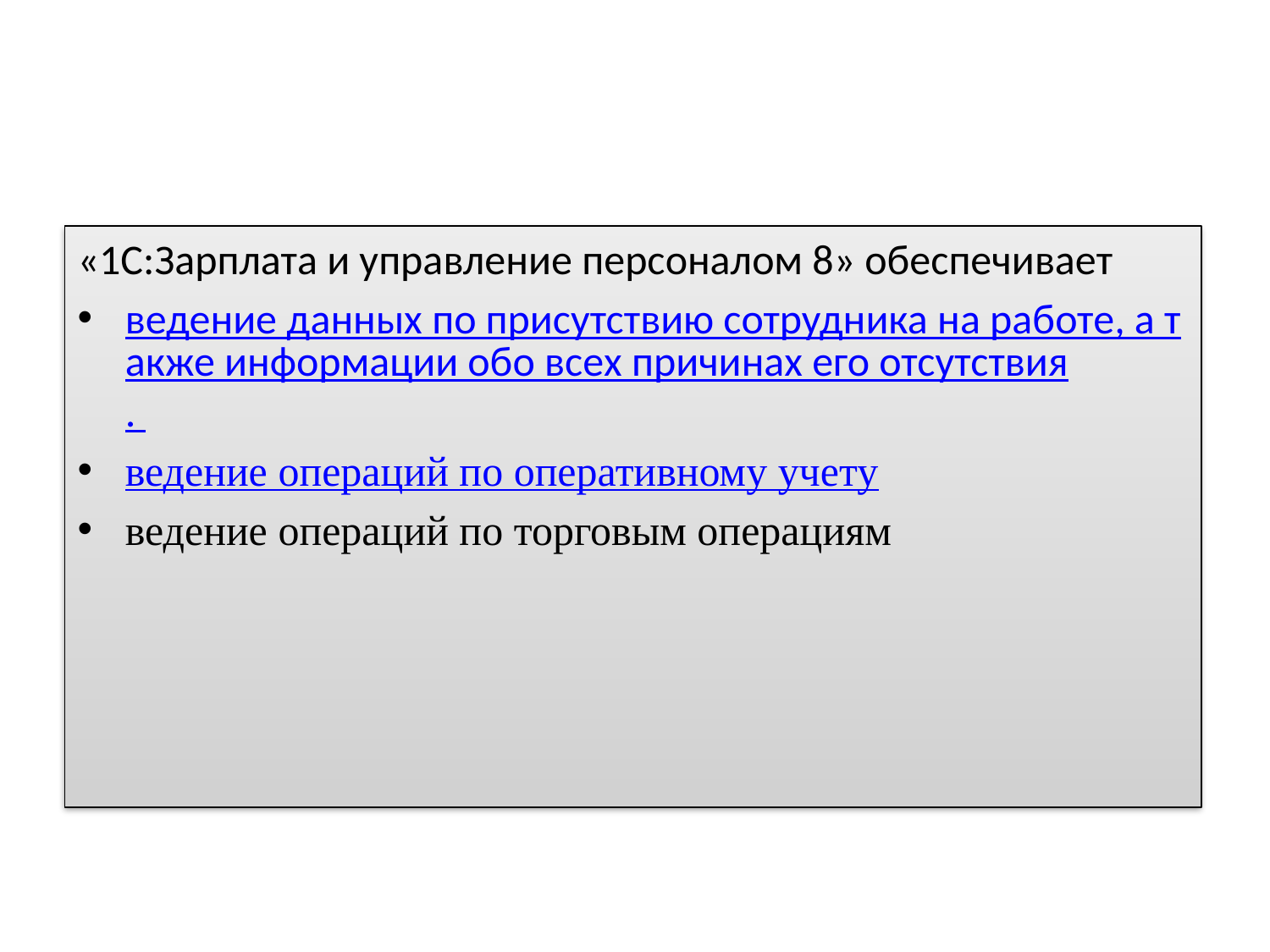

«1С:Зарплата и управление персоналом 8» обеспечивает
ведение данных по присутствию сотрудника на работе, а также информации обо всех причинах его отсутствия.
ведение операций по оперативному учету
ведение операций по торговым операциям